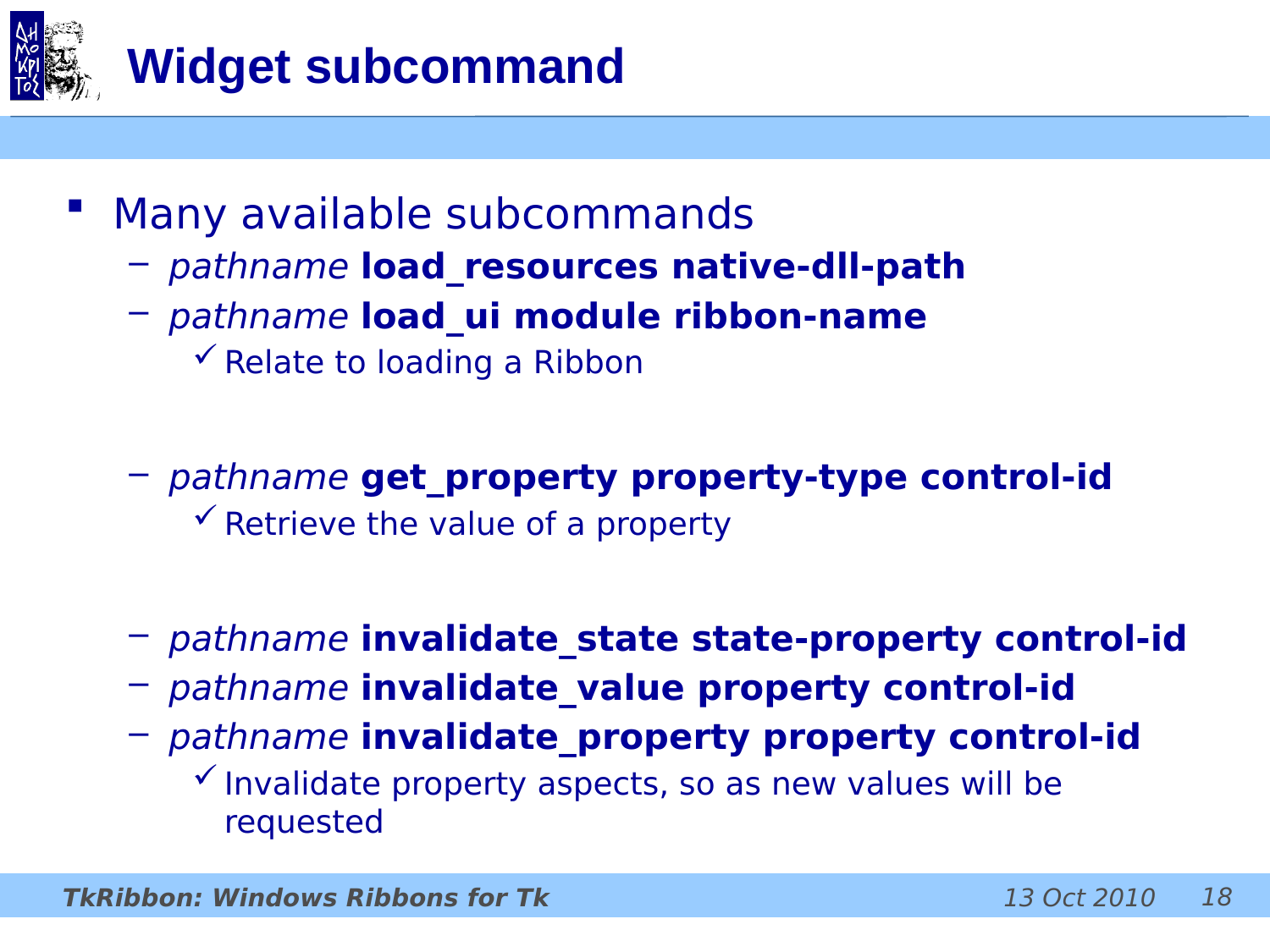

# Widget subcommand
Many available subcommands
pathname load_resources native-dll-path
pathname load_ui module ribbon-name
Relate to loading a Ribbon

pathname get_property property-type control-id
Retrieve the value of a property

pathname invalidate_state state-property control-id
pathname invalidate_value property control-id
pathname invalidate_property property control-id
Invalidate property aspects, so as new values will be requested
18
TkRibbon: Windows Ribbons for Tk
13 Oct 2010